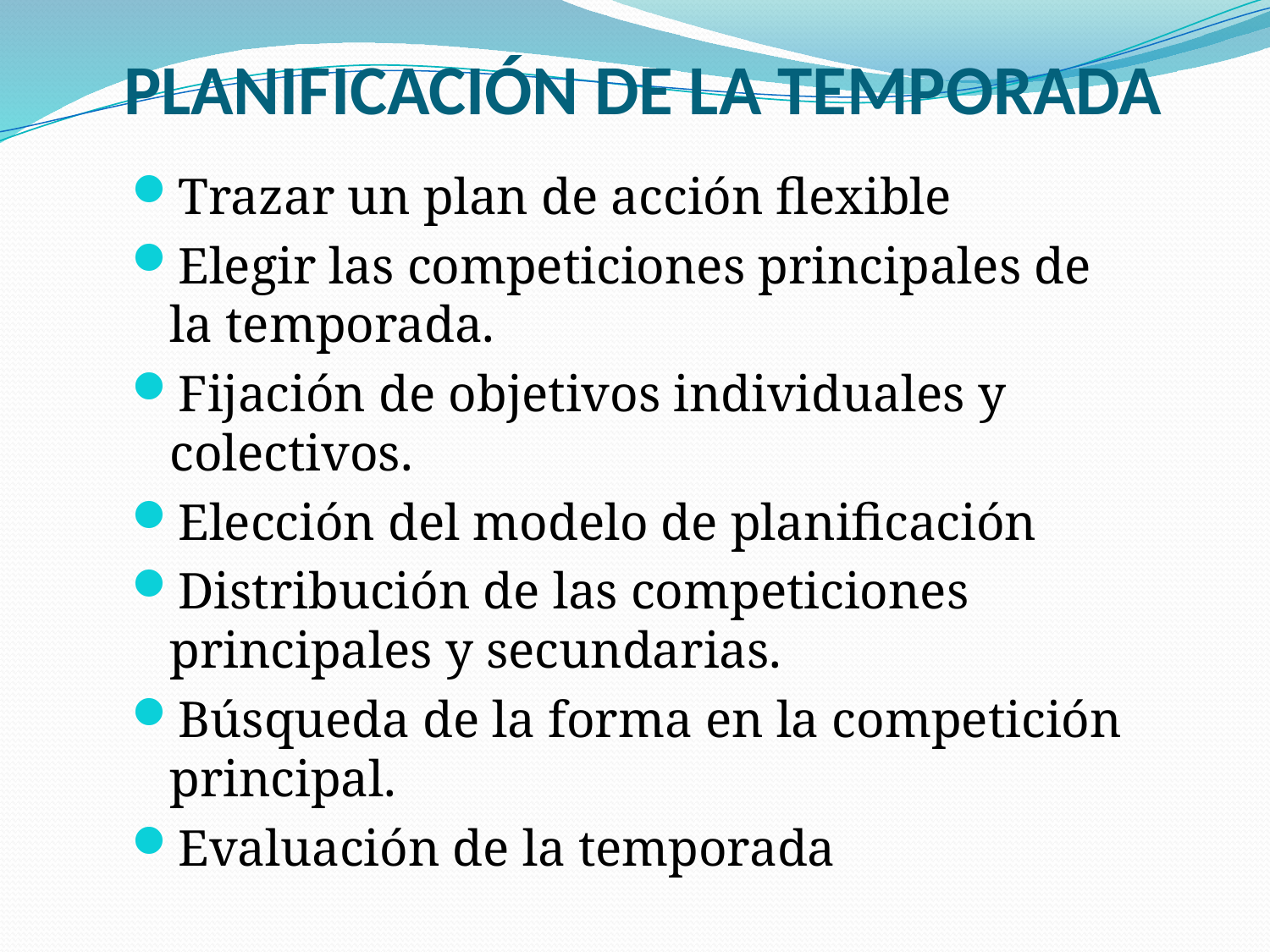

# PLANIFICACIÓN DE LA TEMPORADA
Trazar un plan de acción flexible
Elegir las competiciones principales de la temporada.
Fijación de objetivos individuales y colectivos.
Elección del modelo de planificación
Distribución de las competiciones principales y secundarias.
Búsqueda de la forma en la competición principal.
Evaluación de la temporada